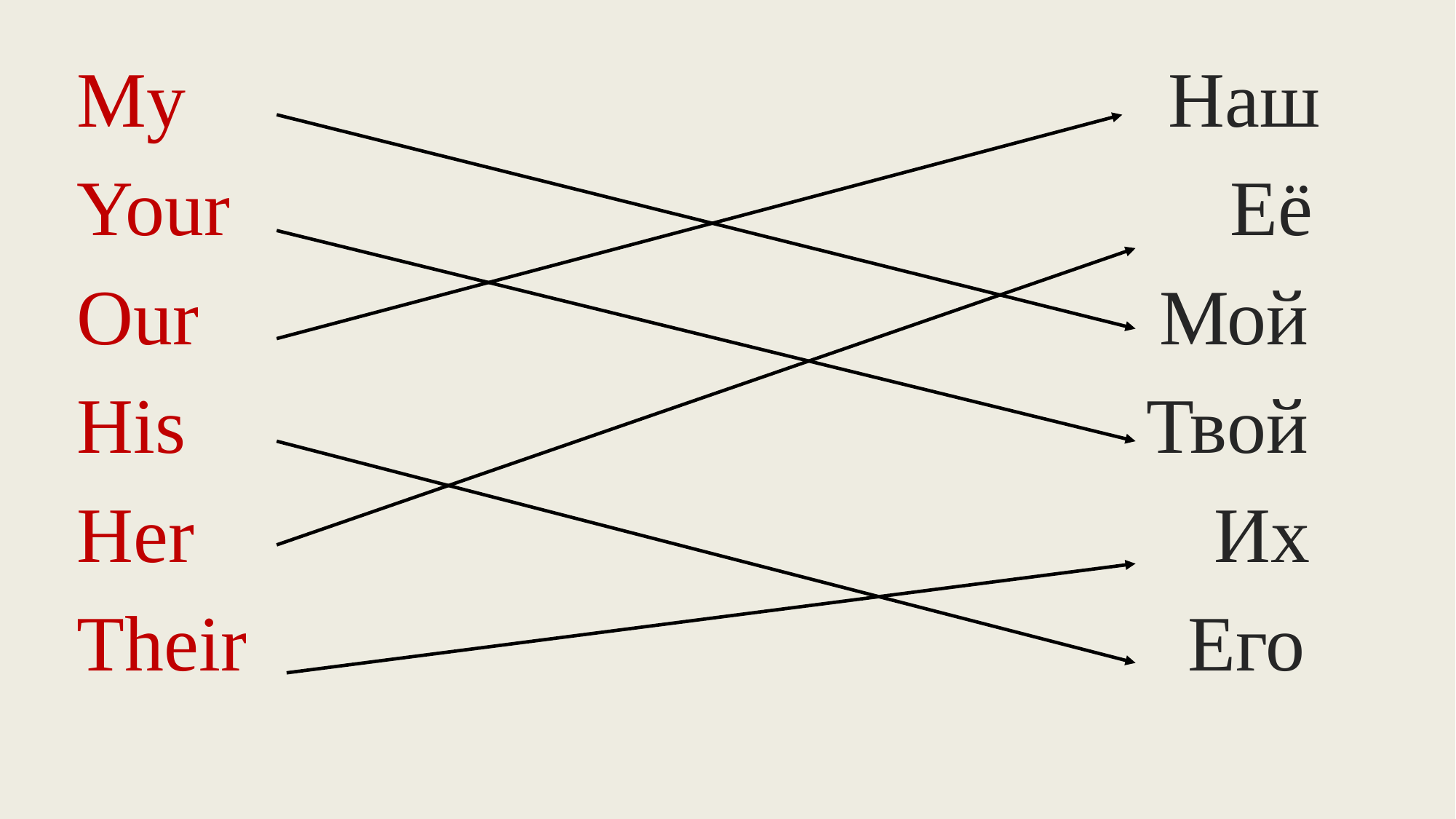

My                                                  Наш
Your                                                   Её
Our                                                 Мой
His                                                 Твой
Her                                                    Их
Their                                                Его